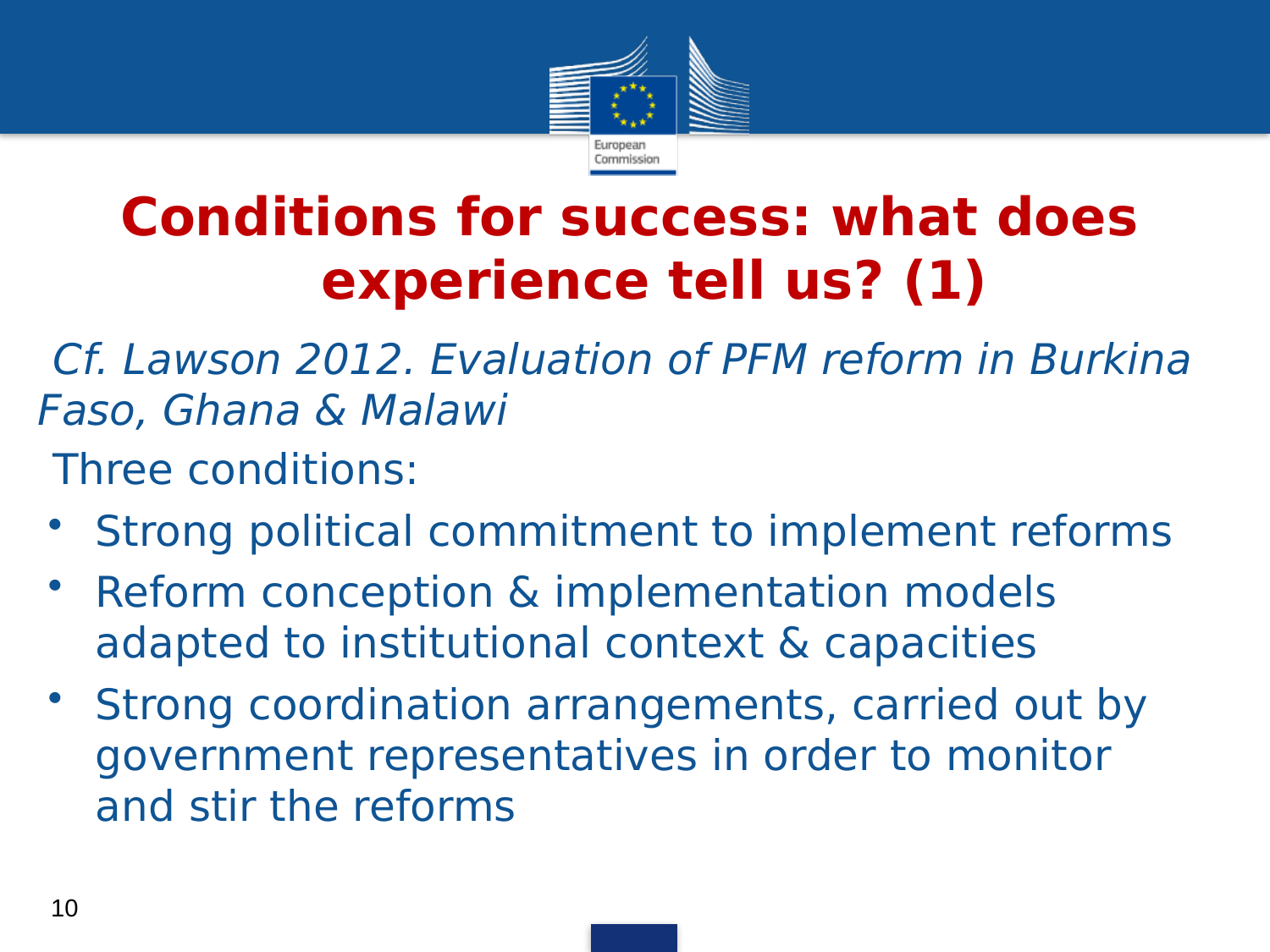

# Conditions for success: what does experience tell us? (1)
Cf. Lawson 2012. Evaluation of PFM reform in Burkina Faso, Ghana & Malawi
Three conditions:
Strong political commitment to implement reforms
Reform conception & implementation models adapted to institutional context & capacities
Strong coordination arrangements, carried out by government representatives in order to monitor and stir the reforms
10